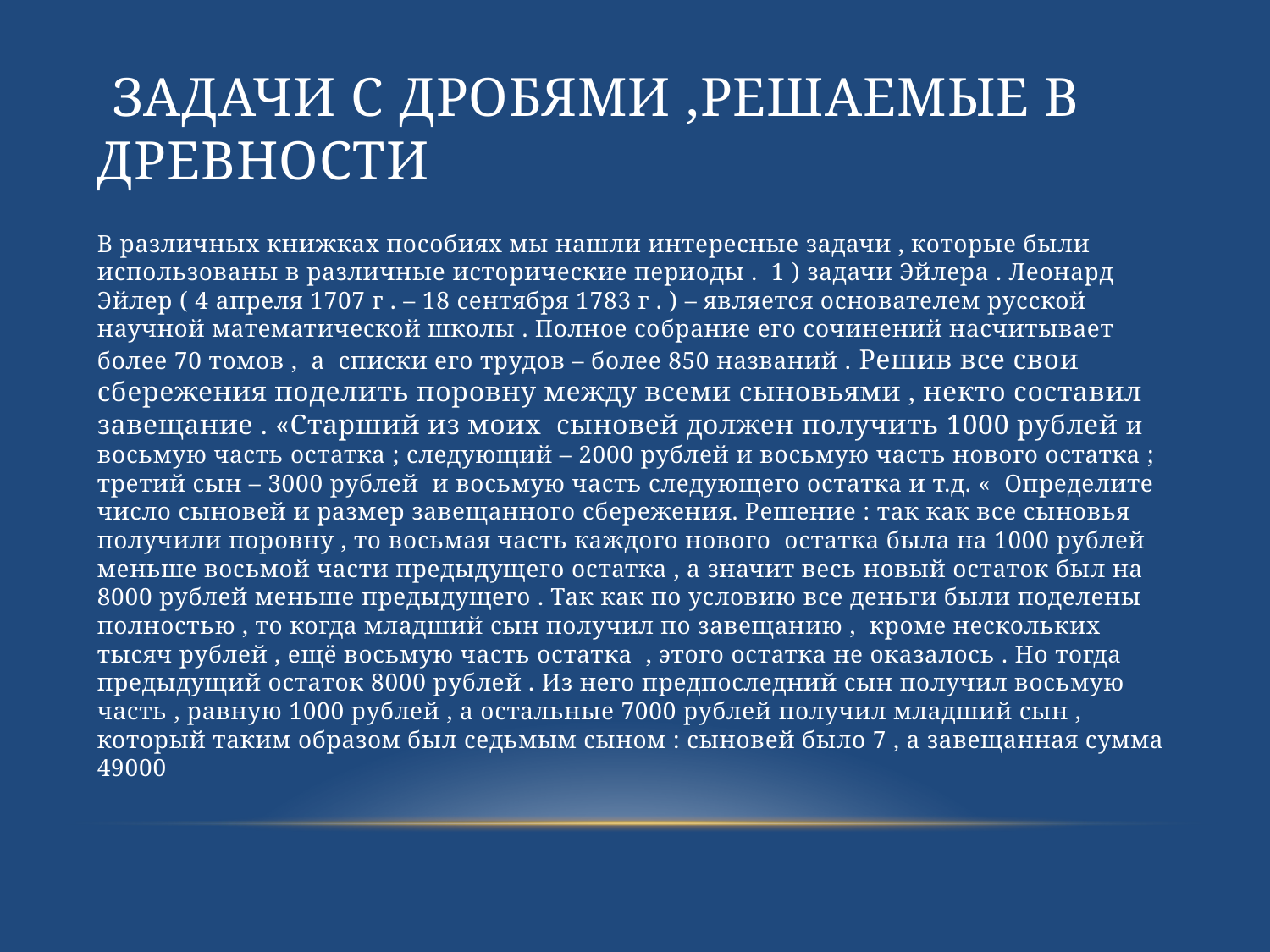

# задачи с дробями ,решаемые в Древности
В различных книжках пособиях мы нашли интересные задачи , которые были использованы в различные исторические периоды .  1 ) задачи Эйлера . Леонард Эйлер ( 4 апреля 1707 г . – 18 сентября 1783 г . ) – является основателем русской научной математической школы . Полное собрание его сочинений насчитывает более 70 томов ,  а  списки его трудов – более 850 названий . Решив все свои сбережения поделить поровну между всеми сыновьями , некто составил завещание . «Старший из моих  сыновей должен получить 1000 рублей и восьмую часть остатка ; следующий – 2000 рублей и восьмую часть нового остатка ; третий сын – 3000 рублей  и восьмую часть следующего остатка и т.д. «  Определите число сыновей и размер завещанного сбережения. Решение : так как все сыновья получили поровну , то восьмая часть каждого нового  остатка была на 1000 рублей меньше восьмой части предыдущего остатка , а значит весь новый остаток был на 8000 рублей меньше предыдущего . Так как по условию все деньги были поделены полностью , то когда младший сын получил по завещанию ,  кроме нескольких тысяч рублей , ещё восьмую часть остатка  , этого остатка не оказалось . Но тогда предыдущий остаток 8000 рублей . Из него предпоследний сын получил восьмую часть , равную 1000 рублей , а остальные 7000 рублей получил младший сын , который таким образом был седьмым сыном : сыновей было 7 , а завещанная сумма 49000